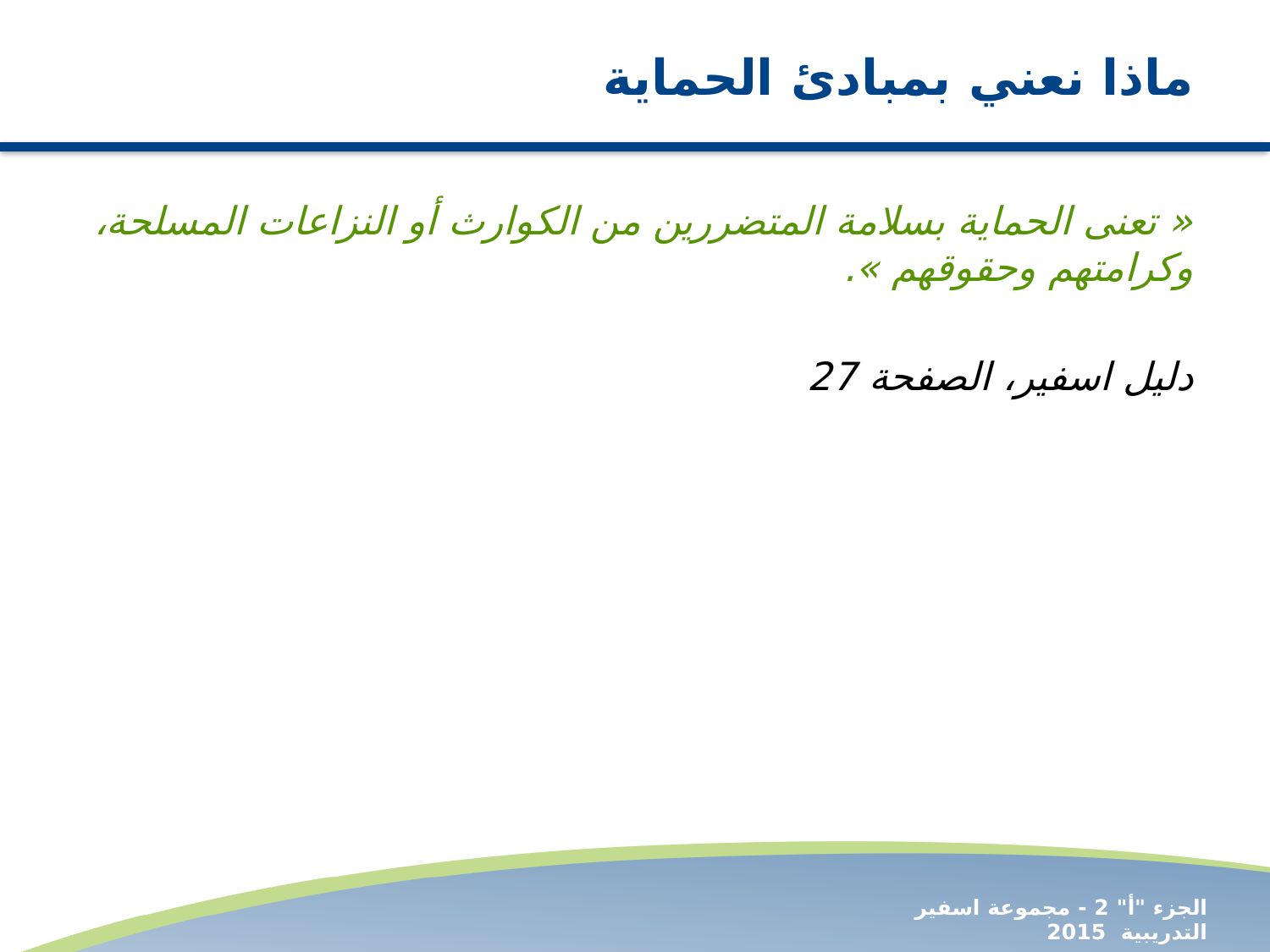

# ماذا نعني بمبادئ الحماية
« تعنى الحماية بسلامة المتضررين من الكوارث أو النزاعات المسلحة، وكرامتهم وحقوقهم ».

دليل اسفير، الصفحة 27
الجزء "أ" 2 - مجموعة اسفير التدريبية  2015